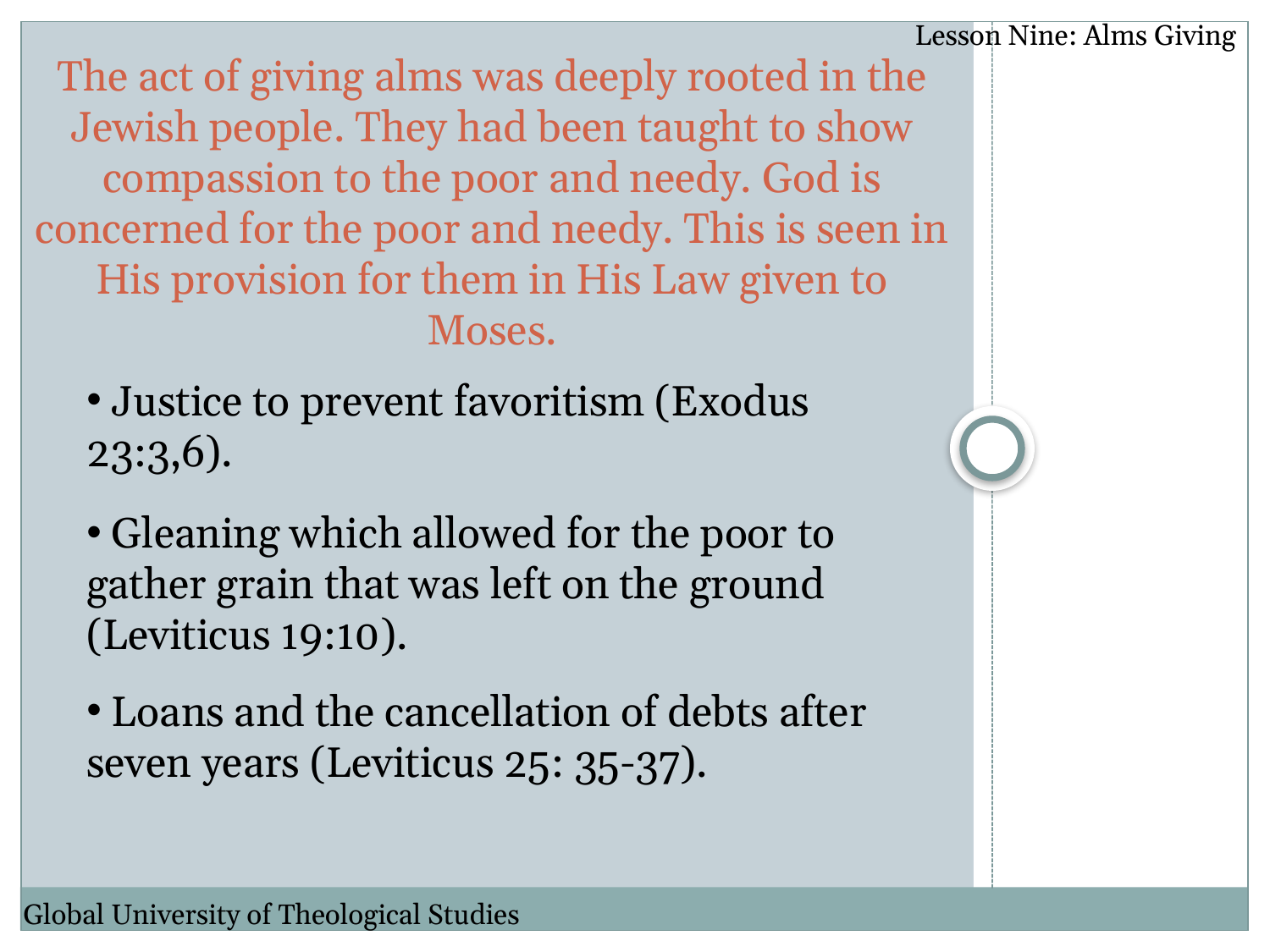

Lesson Nine: Alms Giving
The act of giving alms was deeply rooted in the Jewish people. They had been taught to show compassion to the poor and needy. God is concerned for the poor and needy. This is seen in His provision for them in His Law given to Moses.
 Justice to prevent favoritism (Exodus 23:3,6).
 Gleaning which allowed for the poor to gather grain that was left on the ground (Leviticus 19:10).
 Loans and the cancellation of debts after seven years (Leviticus 25: 35-37).
Global University of Theological Studies